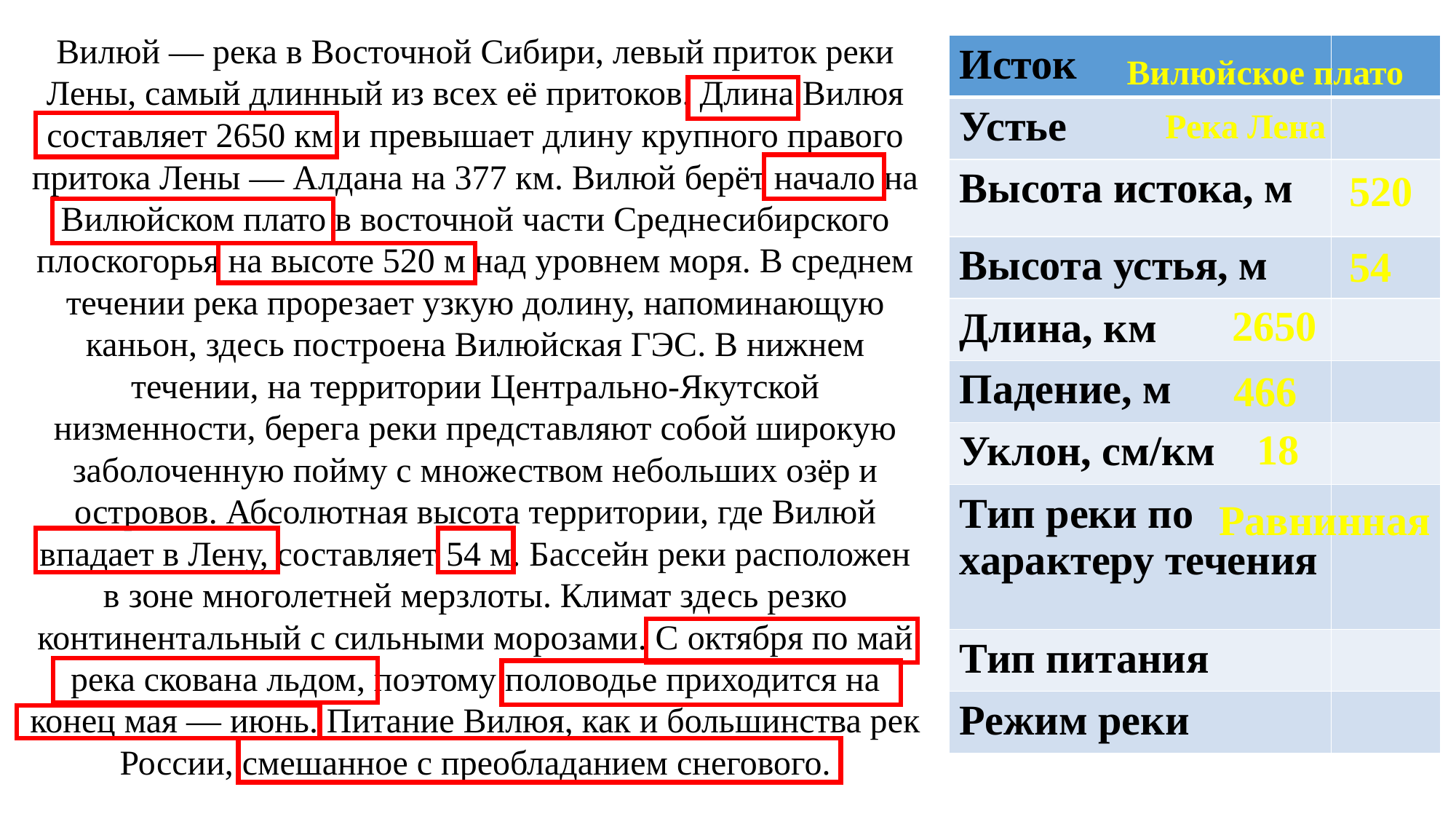

Вилюй — река в Восточной Сибири, левый приток реки Лены, самый длинный из всех её притоков. Длина Вилюя составляет 2650 км и превышает длину крупного правого притока Лены — Алдана на 377 км. Вилюй берёт начало на Вилюйском плато в восточной части Среднесибирского плоскогорья на высоте 520 м над уровнем моря. В среднем течении река прорезает узкую долину, напоминающую каньон, здесь построена Вилюйская ГЭС. В нижнем течении, на территории Центрально-Якутской низменности, берега реки представляют собой широкую заболоченную пойму с множеством небольших озёр и островов. Абсолютная высота территории, где Вилюй впадает в Лену, составляет 54 м. Бассейн реки расположен в зоне многолетней мерзлоты. Климат здесь резко континентальный с сильными морозами. С октября по май река скована льдом, поэтому половодье приходится на конец мая — июнь. Питание Вилюя, как и большинства рек России, смешанное с преобладанием снегового.
| Исток |  |
| --- | --- |
| Устье |  |
| Высота истока, м |  |
| Высота устья, м |  |
| Длина, км |  |
| Падение, м |  |
| Уклон, см/км |  |
| Тип реки по характеру течения |  |
| Тип питания |  |
| Режим реки |  |
Вилюйское плато

Река Лена

520

54

2650
466
18
Равнинная